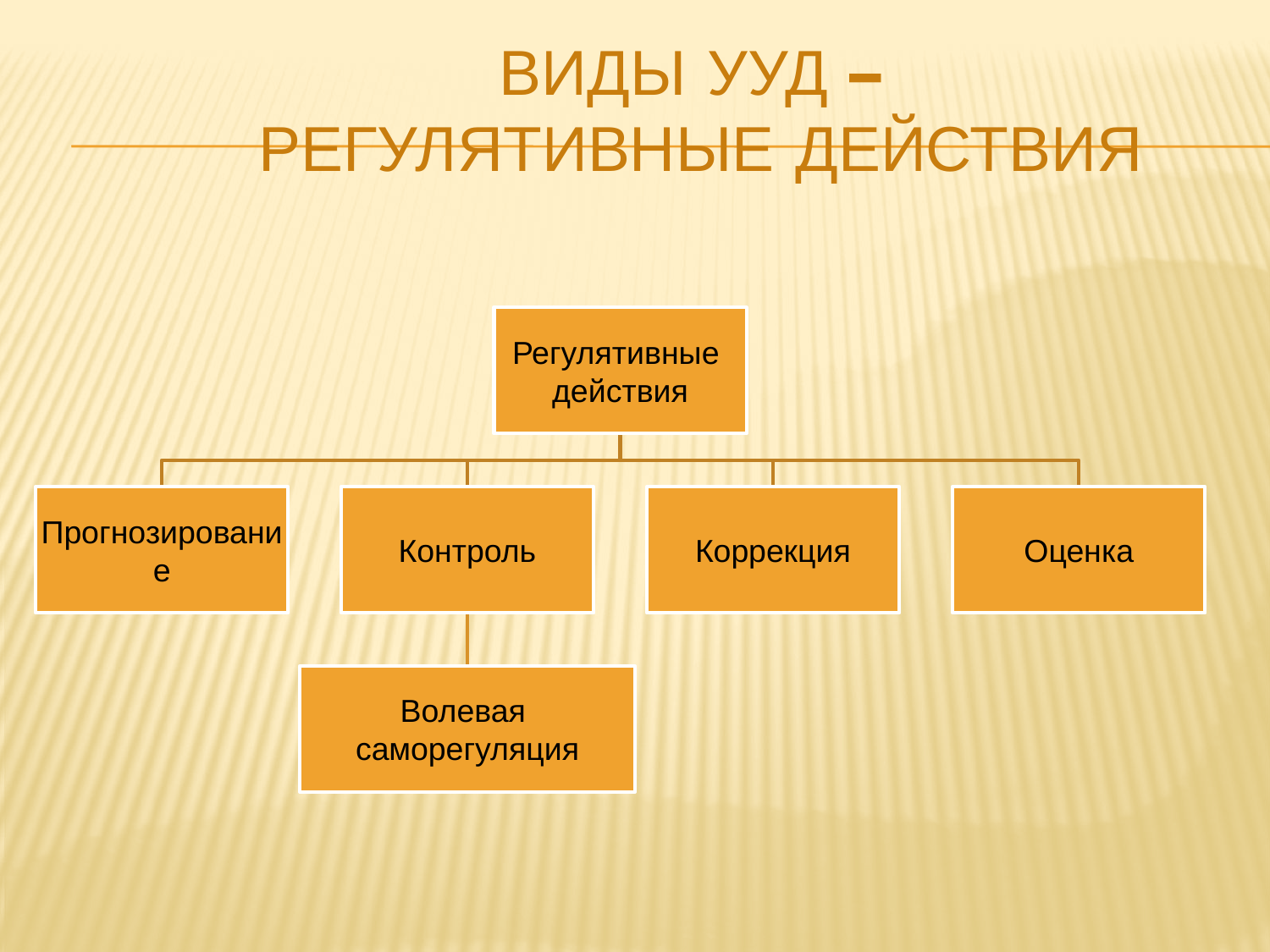

# Виды УУД – регулятивные действия
Регулятивные
действия
Прогнозирование
Контроль
Волевая
саморегуляция
Коррекция
Оценка